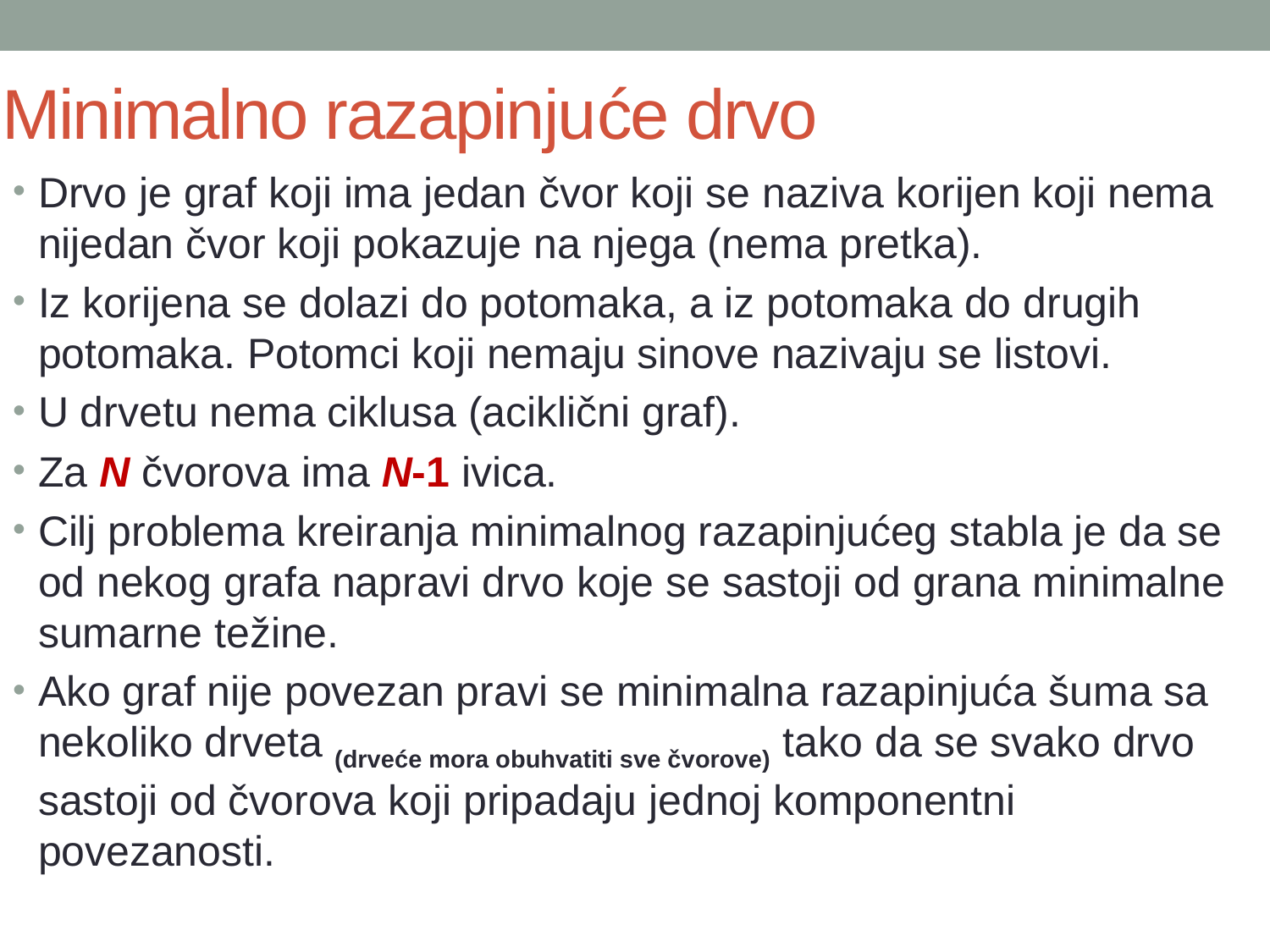

# Minimalno razapinjuće drvo
Drvo je graf koji ima jedan čvor koji se naziva korijen koji nema nijedan čvor koji pokazuje na njega (nema pretka).
Iz korijena se dolazi do potomaka, a iz potomaka do drugih potomaka. Potomci koji nemaju sinove nazivaju se listovi.
U drvetu nema ciklusa (aciklični graf).
Za N čvorova ima N-1 ivica.
Cilj problema kreiranja minimalnog razapinjućeg stabla je da se od nekog grafa napravi drvo koje se sastoji od grana minimalne sumarne težine.
Ako graf nije povezan pravi se minimalna razapinjuća šuma sa nekoliko drveta (drveće mora obuhvatiti sve čvorove) tako da se svako drvo sastoji od čvorova koji pripadaju jednoj komponentni povezanosti.